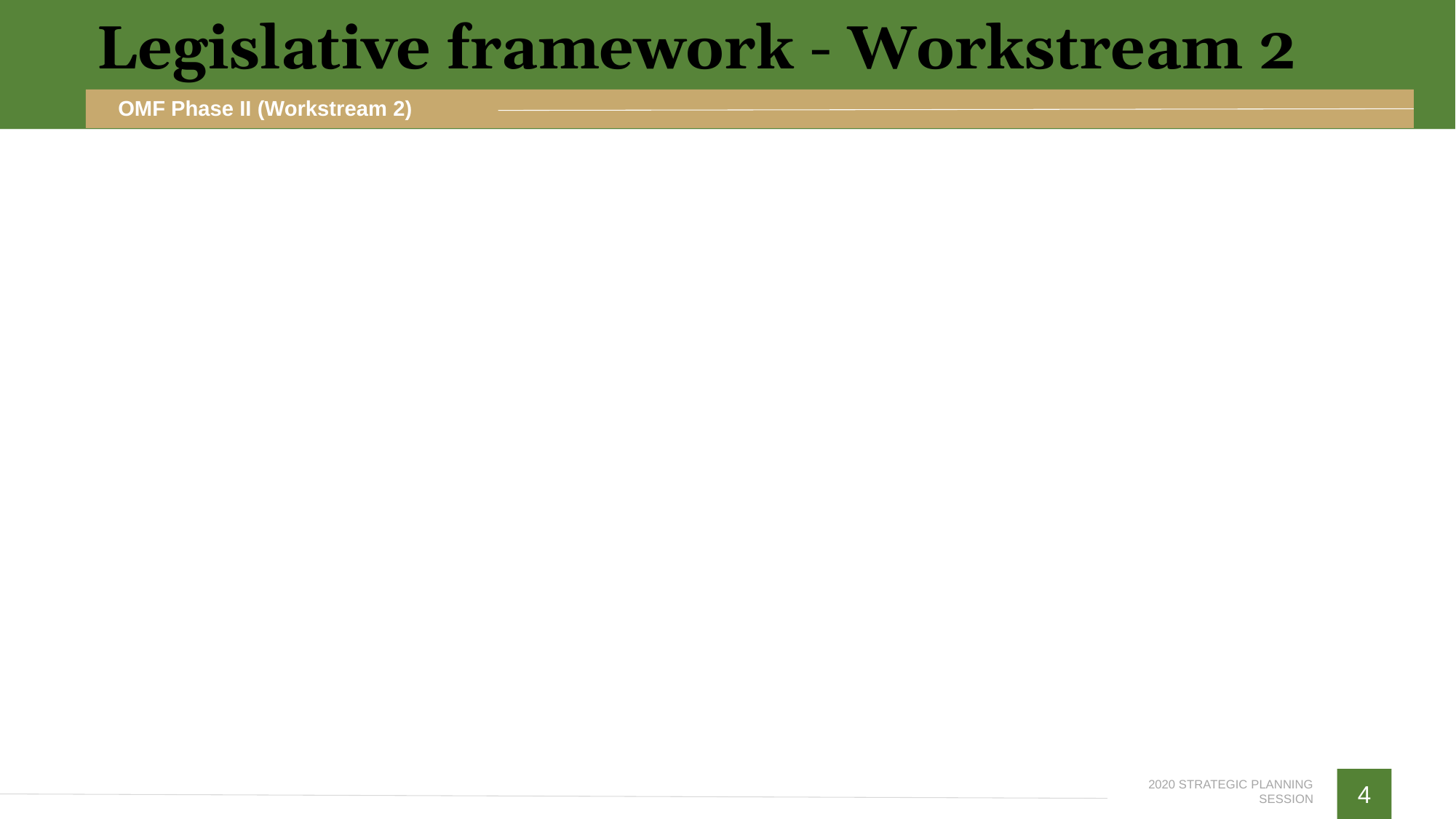

Legislative framework - Workstream 2

OMF Phase II (Workstream 2)